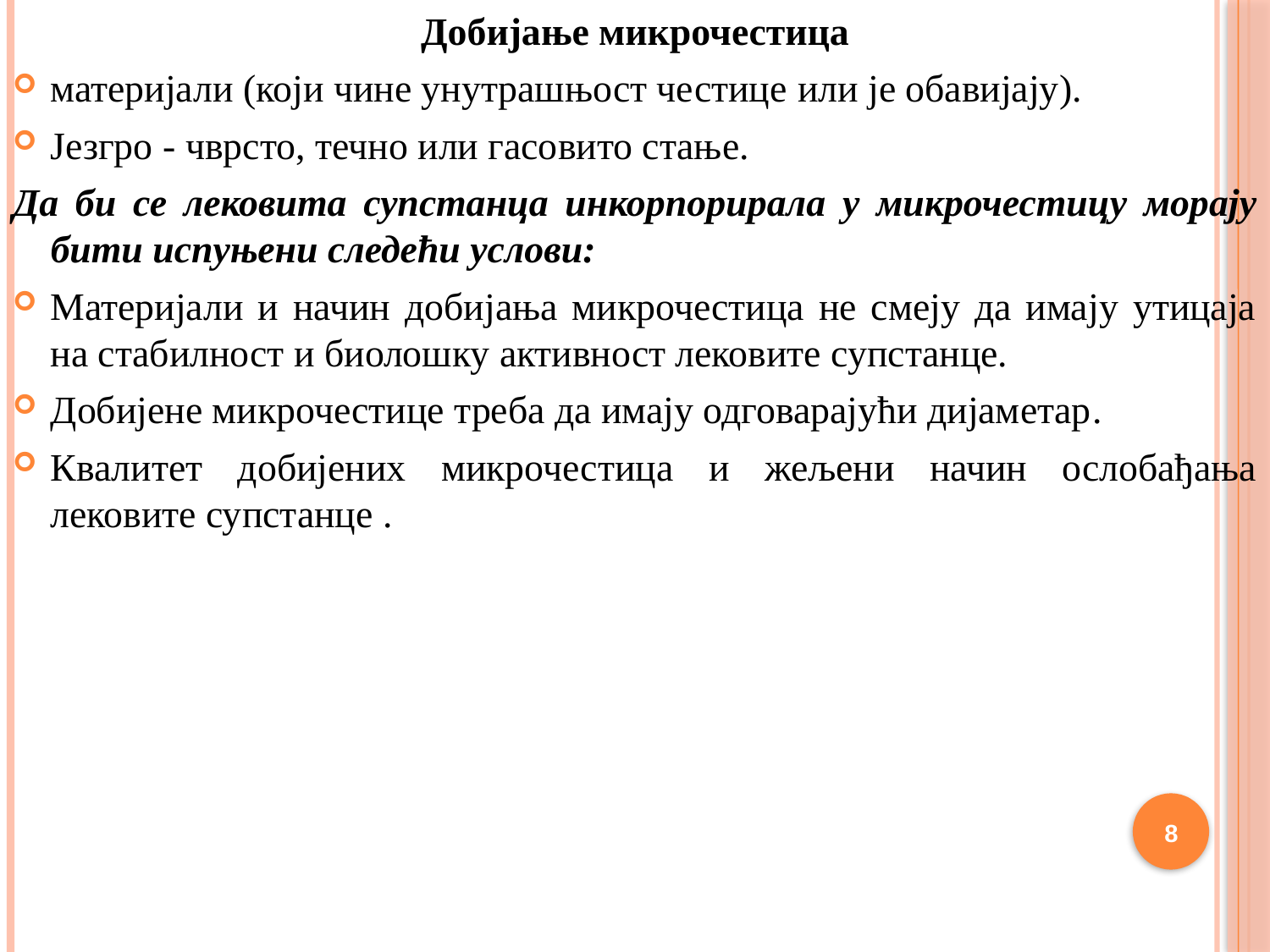

Добијање микрочестица
материјали (који чине унутрашњост честице или је обавијају).
Језгро - чврсто, течно или гасовито стање.
Да би се лековита супстанца инкорпорирала у микрочестицу морају бити испуњени следећи услови:
Материјали и начин добијања микрочестица не смеју да имају утицаја на стабилност и биолошку активност лековите супстанце.
Добијене микрочестице треба да имају одговарајући дијаметар.
Квалитет добијених микрочестица и жељени начин ослобађања лековите супстанце .

8